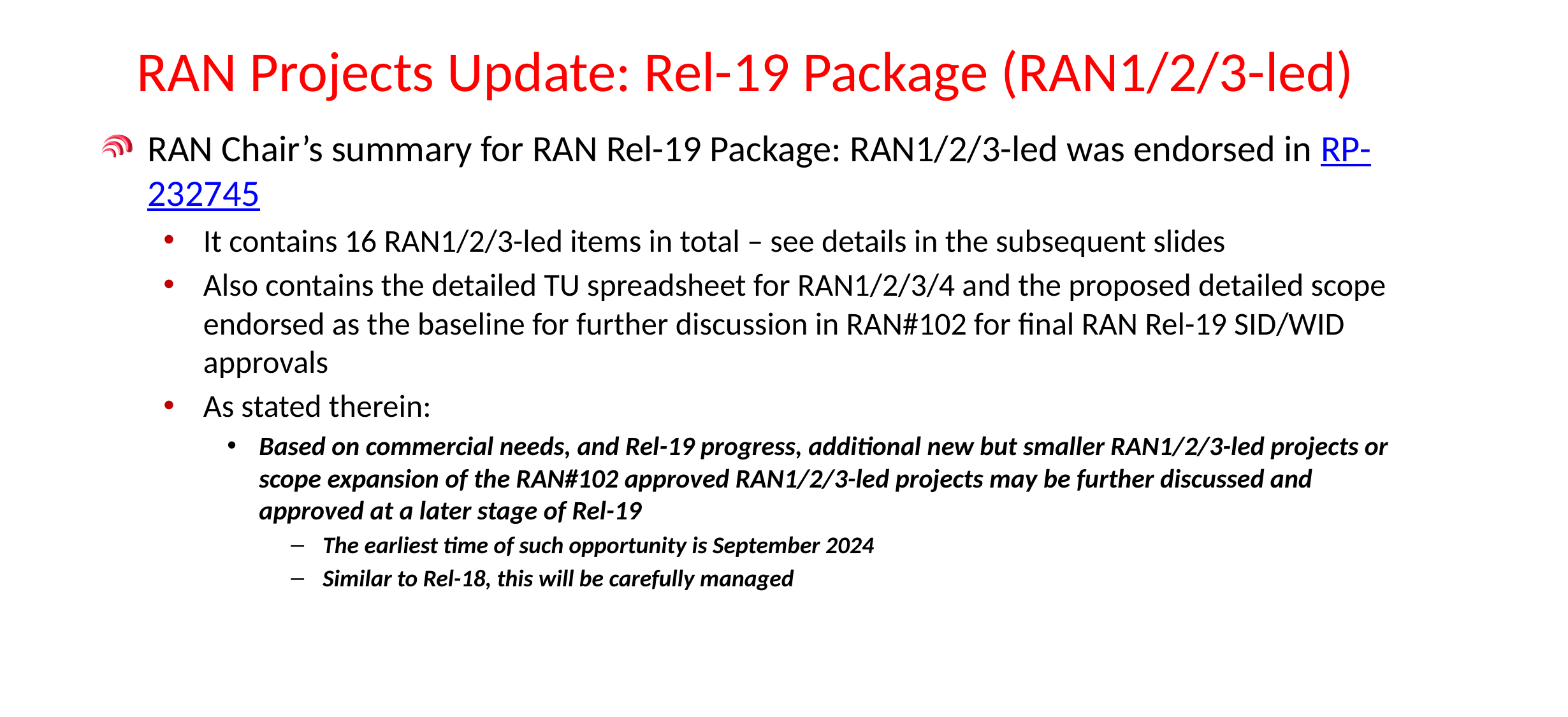

# RAN Projects Update: Rel-19 Package (RAN1/2/3-led)
RAN Chair’s summary for RAN Rel-19 Package: RAN1/2/3-led was endorsed in RP-232745
It contains 16 RAN1/2/3-led items in total – see details in the subsequent slides
Also contains the detailed TU spreadsheet for RAN1/2/3/4 and the proposed detailed scope endorsed as the baseline for further discussion in RAN#102 for final RAN Rel-19 SID/WID approvals
As stated therein:
Based on commercial needs, and Rel-19 progress, additional new but smaller RAN1/2/3-led projects or scope expansion of the RAN#102 approved RAN1/2/3-led projects may be further discussed and approved at a later stage of Rel-19
The earliest time of such opportunity is September 2024
Similar to Rel-18, this will be carefully managed